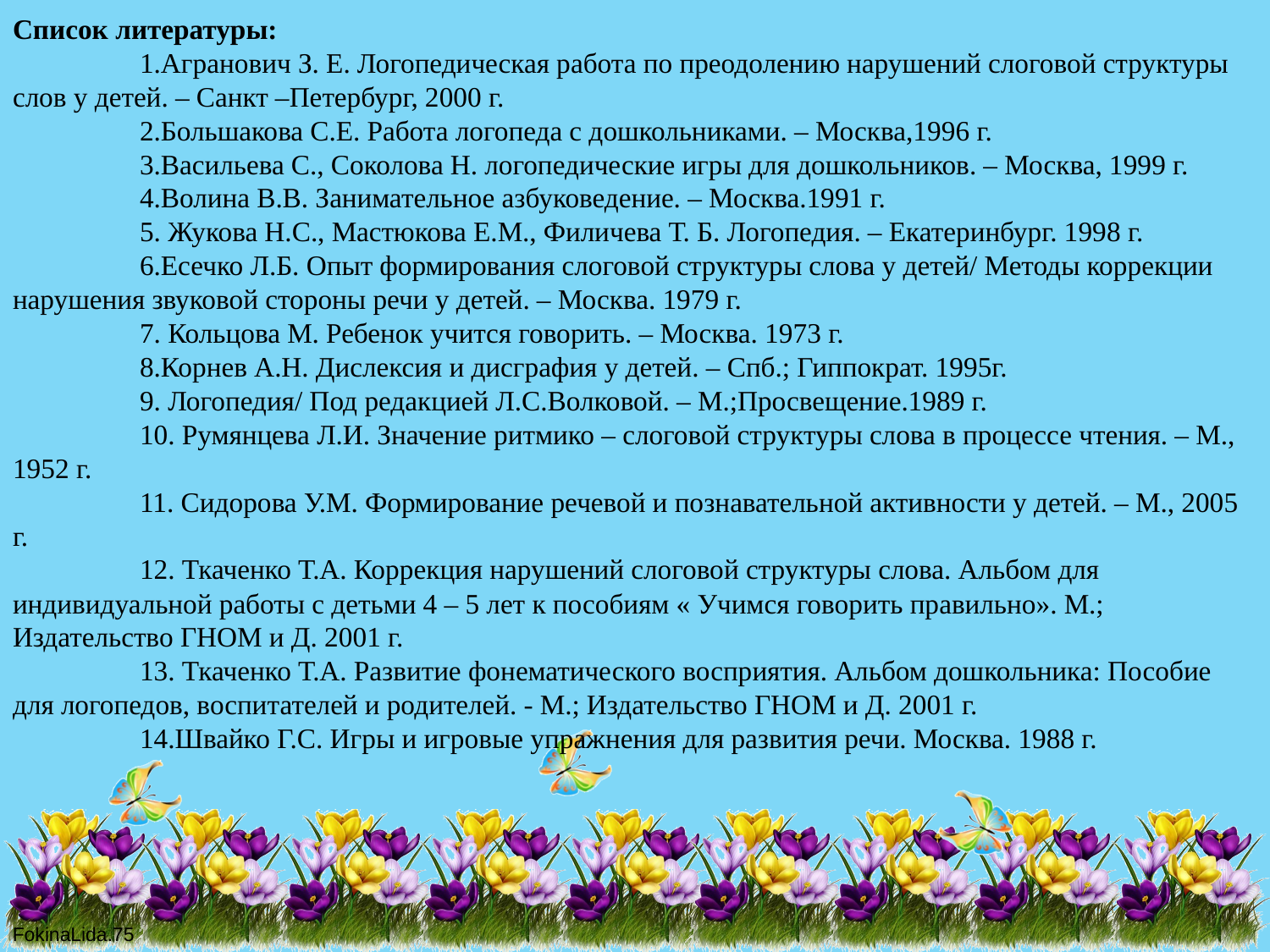

Cписок литературы:
	1.Агранович З. Е. Логопедическая работа по преодолению нарушений слоговой структуры    слов у детей. – Санкт –Петербург, 2000 г.
	2.Большакова С.Е. Работа логопеда с дошкольниками. – Москва,1996 г.
	3.Васильева С., Соколова Н. логопедические игры для дошкольников. – Москва, 1999 г.
	4.Волина В.В. Занимательное азбуковедение. – Москва.1991 г.
	5. Жукова Н.С., Мастюкова Е.М., Филичева Т. Б. Логопедия. – Екатеринбург. 1998 г.
	6.Есечко Л.Б. Опыт формирования слоговой структуры слова у детей/ Методы коррекции нарушения звуковой стороны речи у детей. – Москва. 1979 г.
	7. Кольцова М. Ребенок учится говорить. – Москва. 1973 г.
	8.Корнев А.Н. Дислексия и дисграфия у детей. – Спб.; Гиппократ. 1995г.
	9. Логопедия/ Под редакцией Л.С.Волковой. – М.;Просвещение.1989 г.
	10. Румянцева Л.И. Значение ритмико – слоговой структуры слова в процессе чтения. – М., 1952 г.
	11. Сидорова У.М. Формирование речевой и познавательной активности у детей. – М., 2005   г.
	12. Ткаченко Т.А. Коррекция нарушений слоговой структуры слова. Альбом для индивидуальной работы с детьми 4 – 5 лет к пособиям « Учимся говорить правильно». М.; Издательство ГНОМ и Д. 2001 г.
	13. Ткаченко Т.А. Развитие фонематического восприятия. Альбом дошкольника: Пособие для логопедов, воспитателей и родителей. - М.; Издательство ГНОМ и Д. 2001 г.
	14.Швайко Г.С. Игры и игровые упражнения для развития речи. Москва. 1988 г.